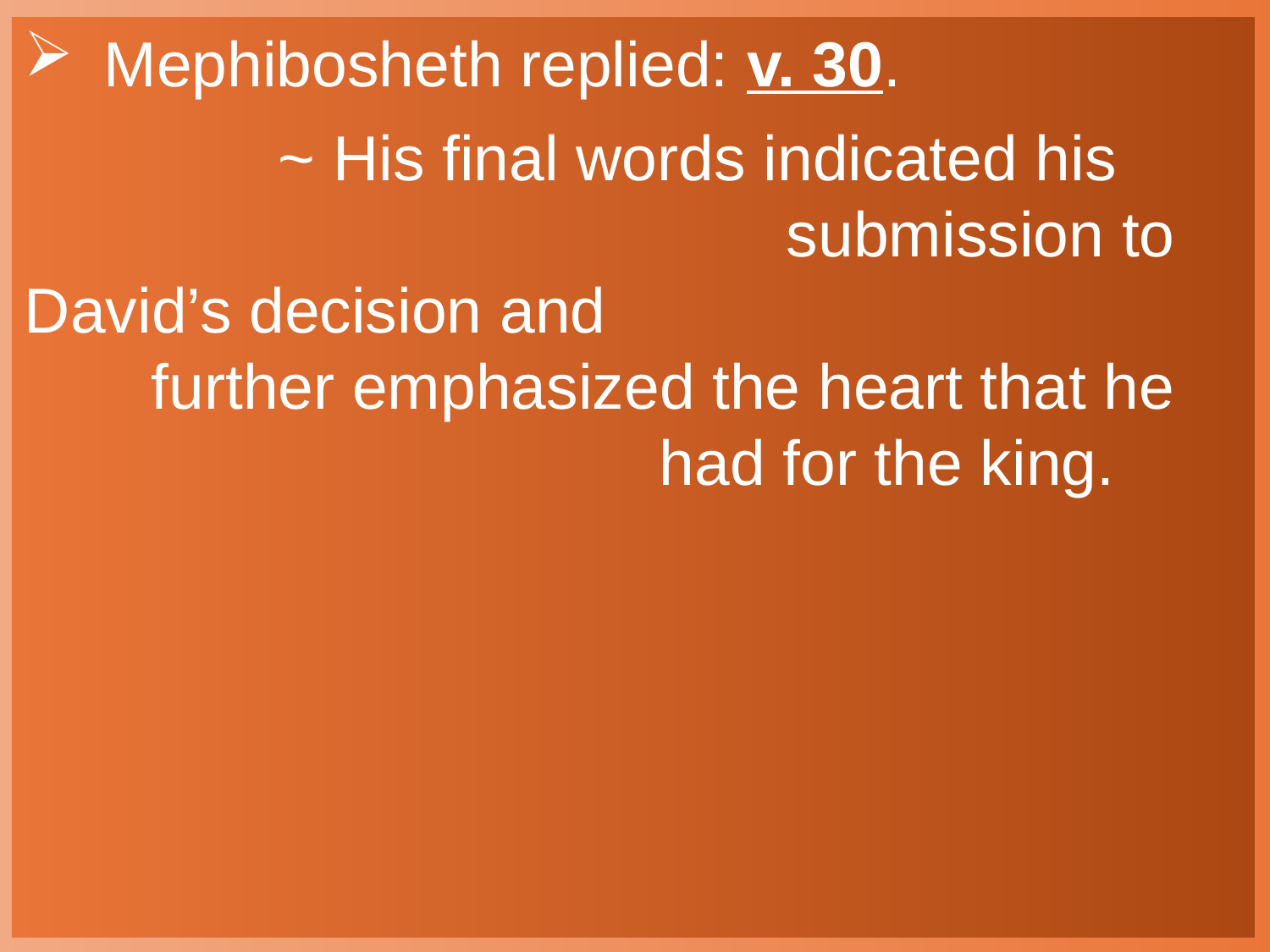

Mephibosheth replied: v. 30.
		~ His final words indicated his 							submission to David’s decision and 						further emphasized the heart that he 					had for the king.